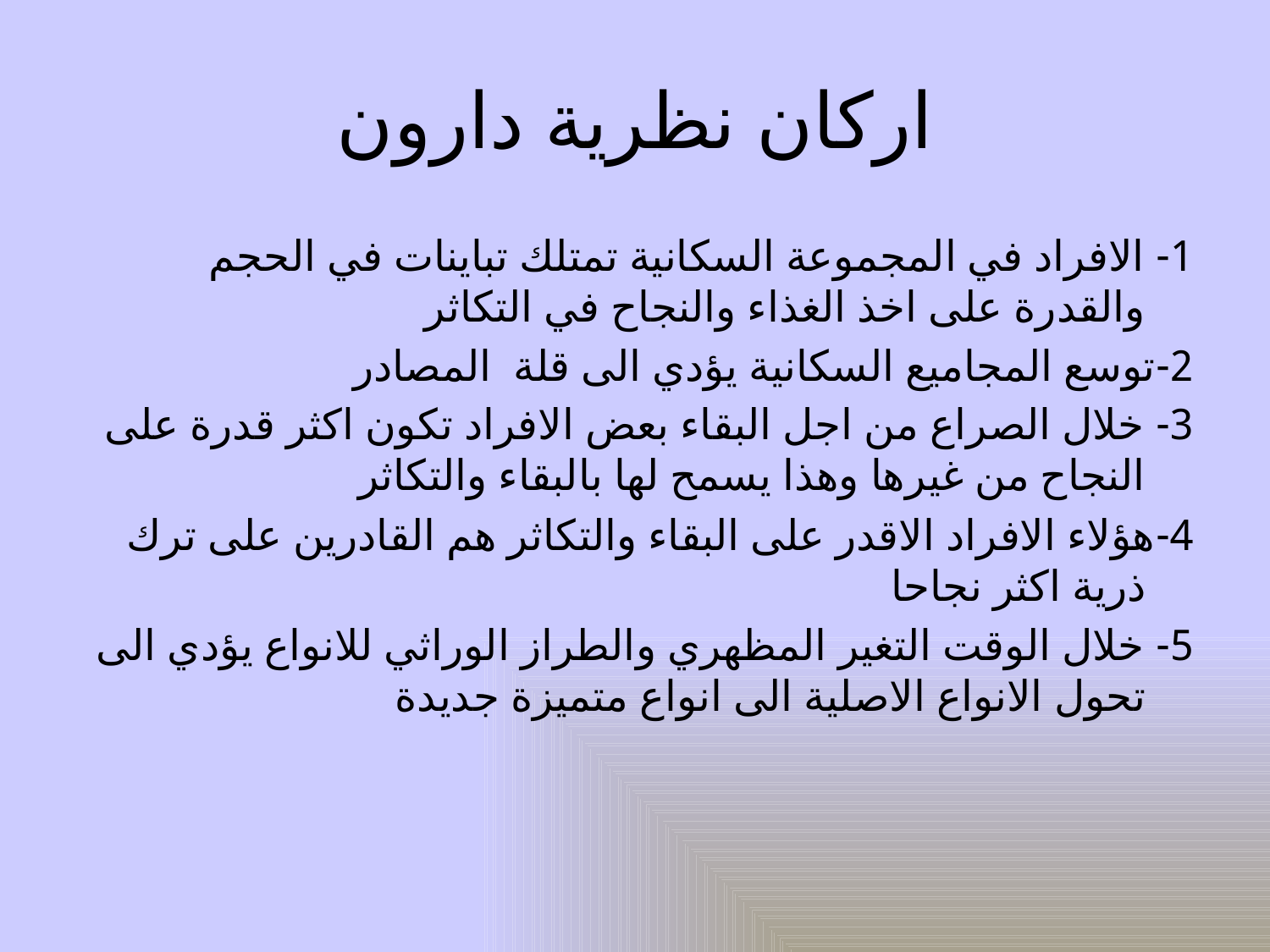

# اركان نظرية دارون
1- الافراد في المجموعة السكانية تمتلك تباينات في الحجم والقدرة على اخذ الغذاء والنجاح في التكاثر
2-توسع المجاميع السكانية يؤدي الى قلة  المصادر
3- خلال الصراع من اجل البقاء بعض الافراد تكون اكثر قدرة على النجاح من غيرها وهذا يسمح لها بالبقاء والتكاثر
4-هؤلاء الافراد الاقدر على البقاء والتكاثر هم القادرين على ترك ذرية اكثر نجاحا
5- خلال الوقت التغير المظهري والطراز الوراثي للانواع يؤدي الى تحول الانواع الاصلية الى انواع متميزة جديدة